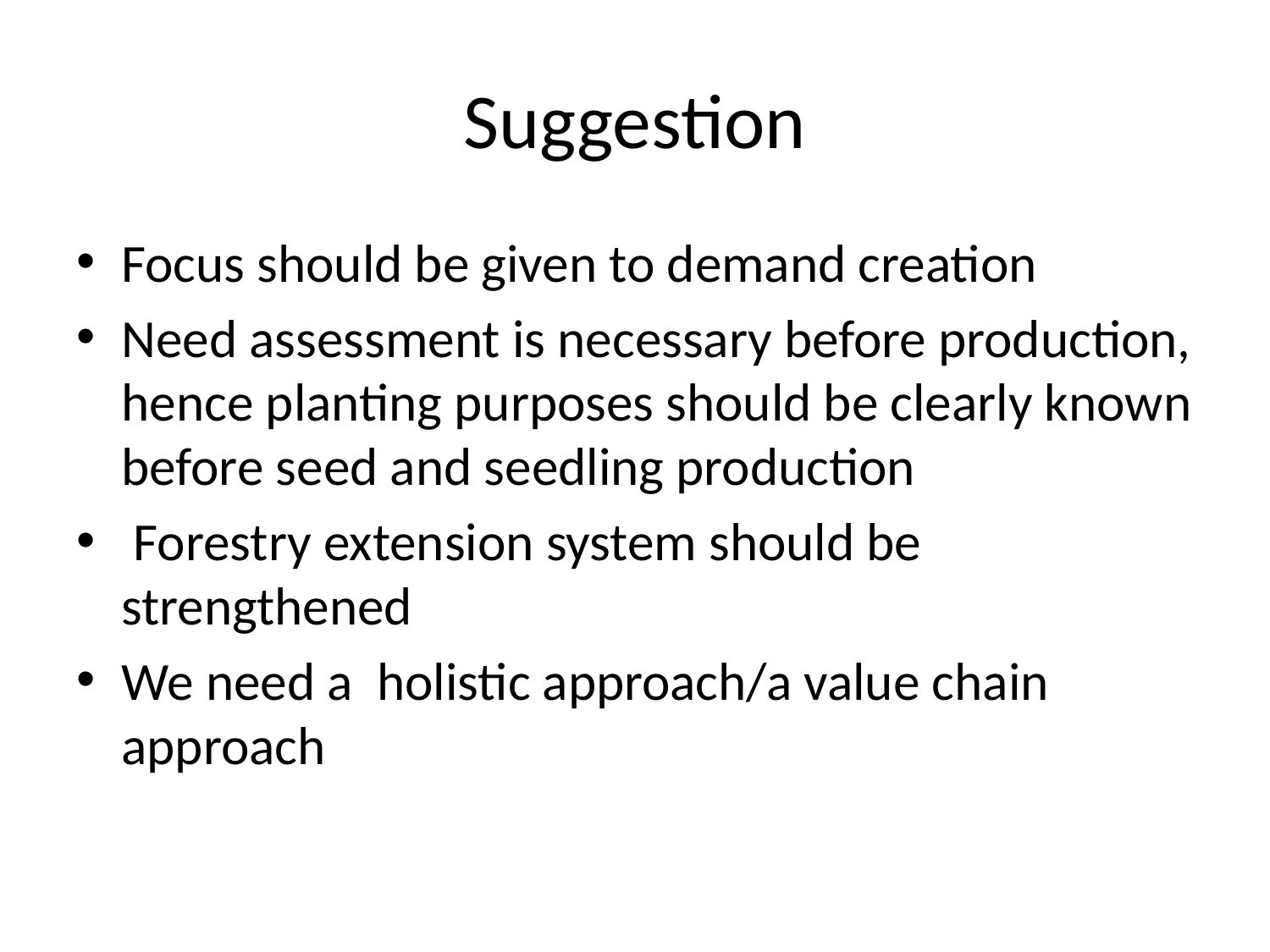

# Suggestion
Focus should be given to demand creation
Need assessment is necessary before production, hence planting purposes should be clearly known before seed and seedling production
 Forestry extension system should be strengthened
We need a  holistic approach/a value chain approach